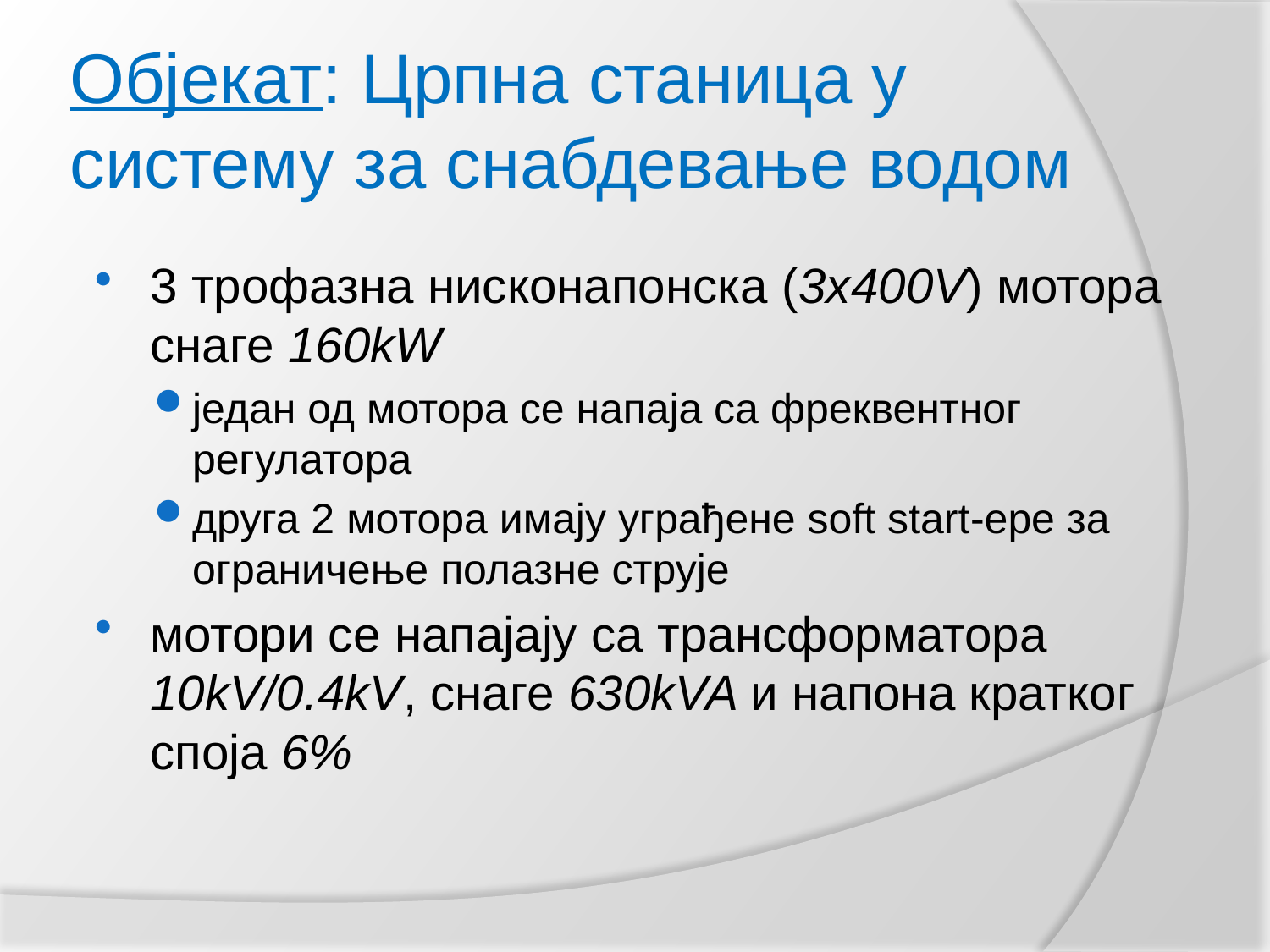

# Објекат: Црпна станица у систему за снабдевање водом
3 трофазна нисконапонска (3x400V) мотора снаге 160kW
један од мотора се напаја са фреквентног регулатора
друга 2 мотора имају уграђене soft start-ере за ограничење полазне струје
мотори се напајају са трансформатора 10kV/0.4kV, снаге 630kVA и напона кратког споја 6%